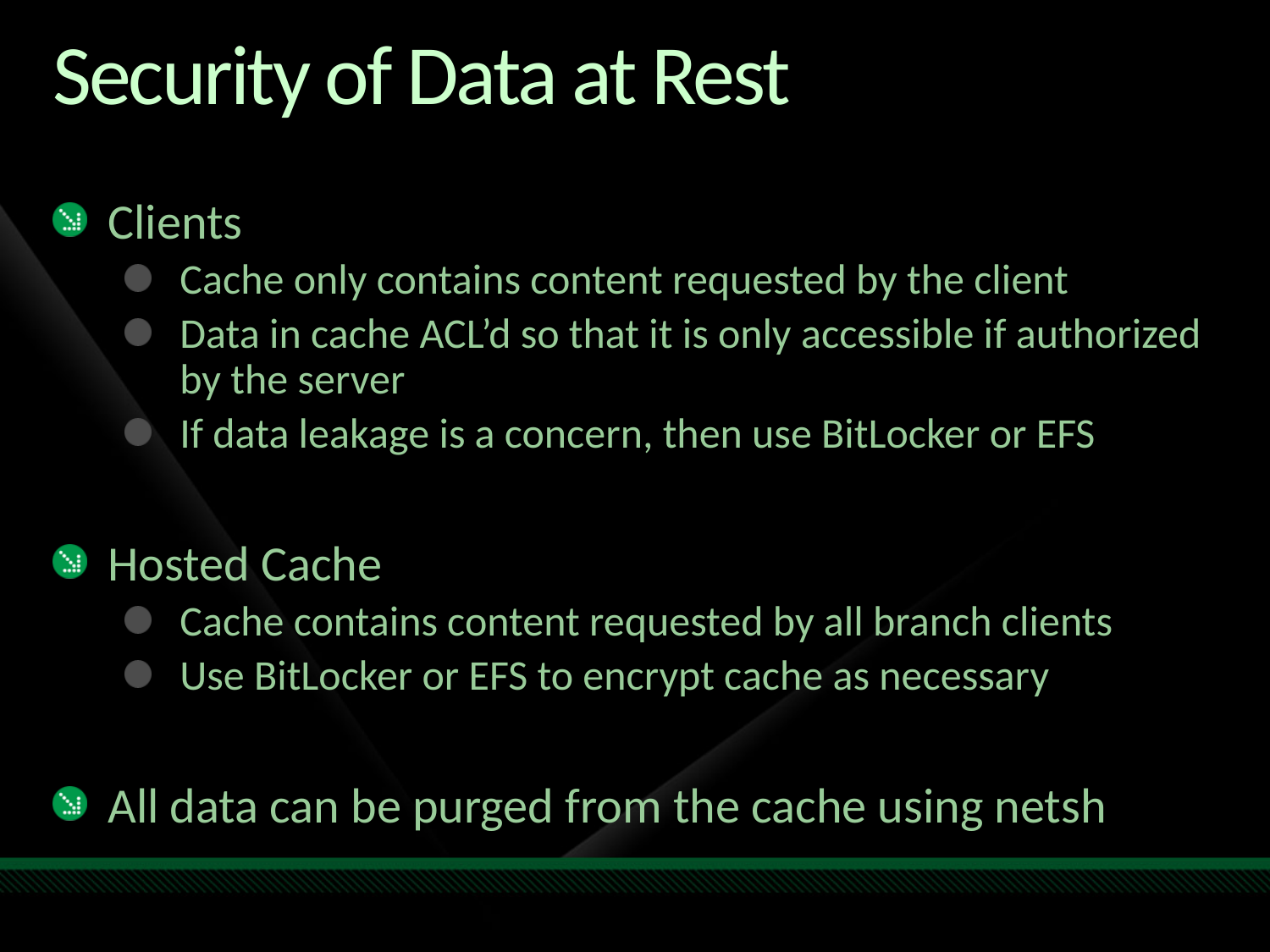

# Security of Data at Rest
Clients
Cache only contains content requested by the client
Data in cache ACL’d so that it is only accessible if authorized by the server
If data leakage is a concern, then use BitLocker or EFS

Hosted Cache
Cache contains content requested by all branch clients
Use BitLocker or EFS to encrypt cache as necessary

All data can be purged from the cache using netsh